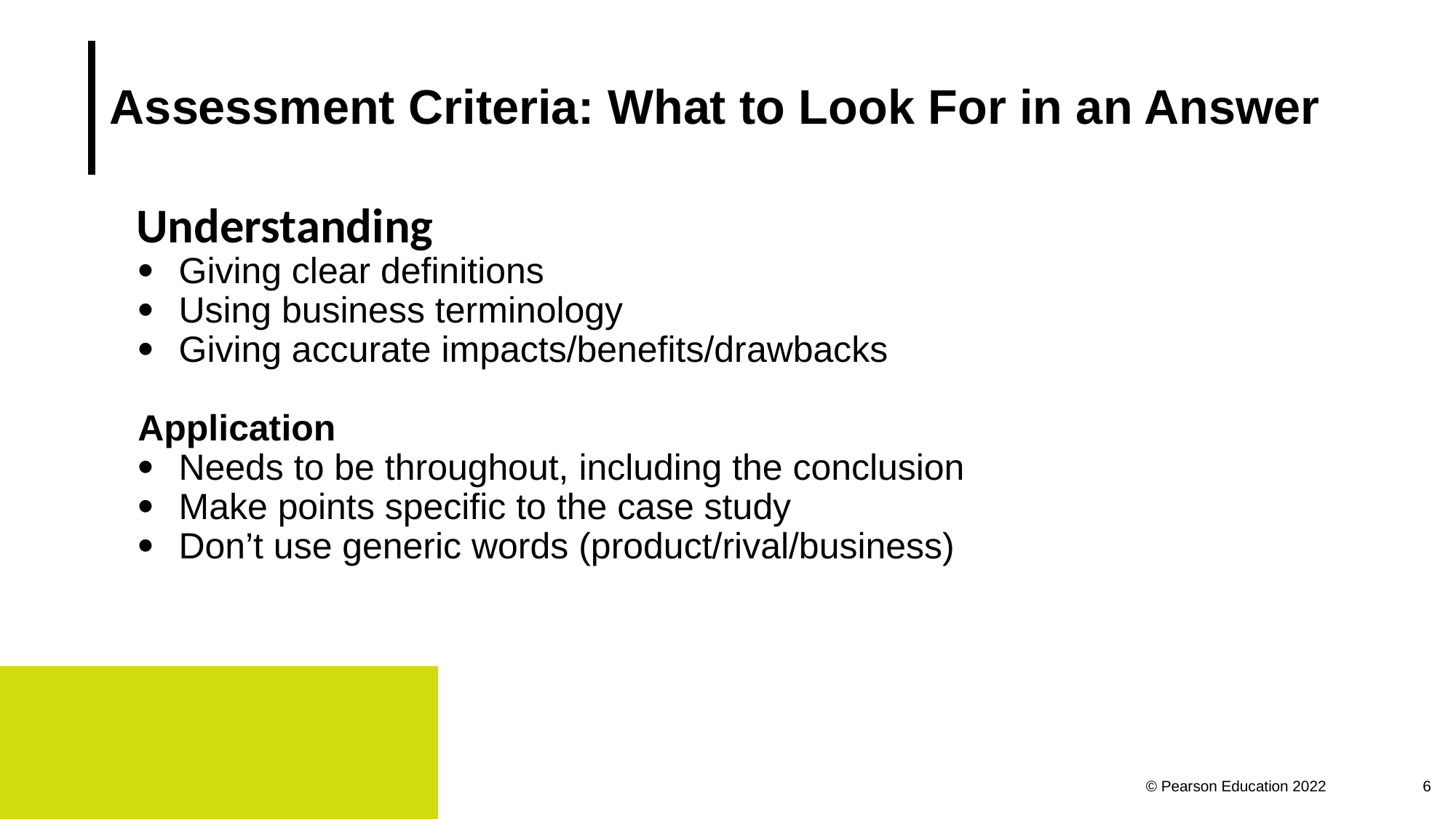

# Assessment Criteria: What to Look For in an Answer
Understanding
Giving clear definitions
Using business terminology
Giving accurate impacts/benefits/drawbacks

Application
Needs to be throughout, including the conclusion
Make points specific to the case study
Don’t use generic words (product/rival/business)